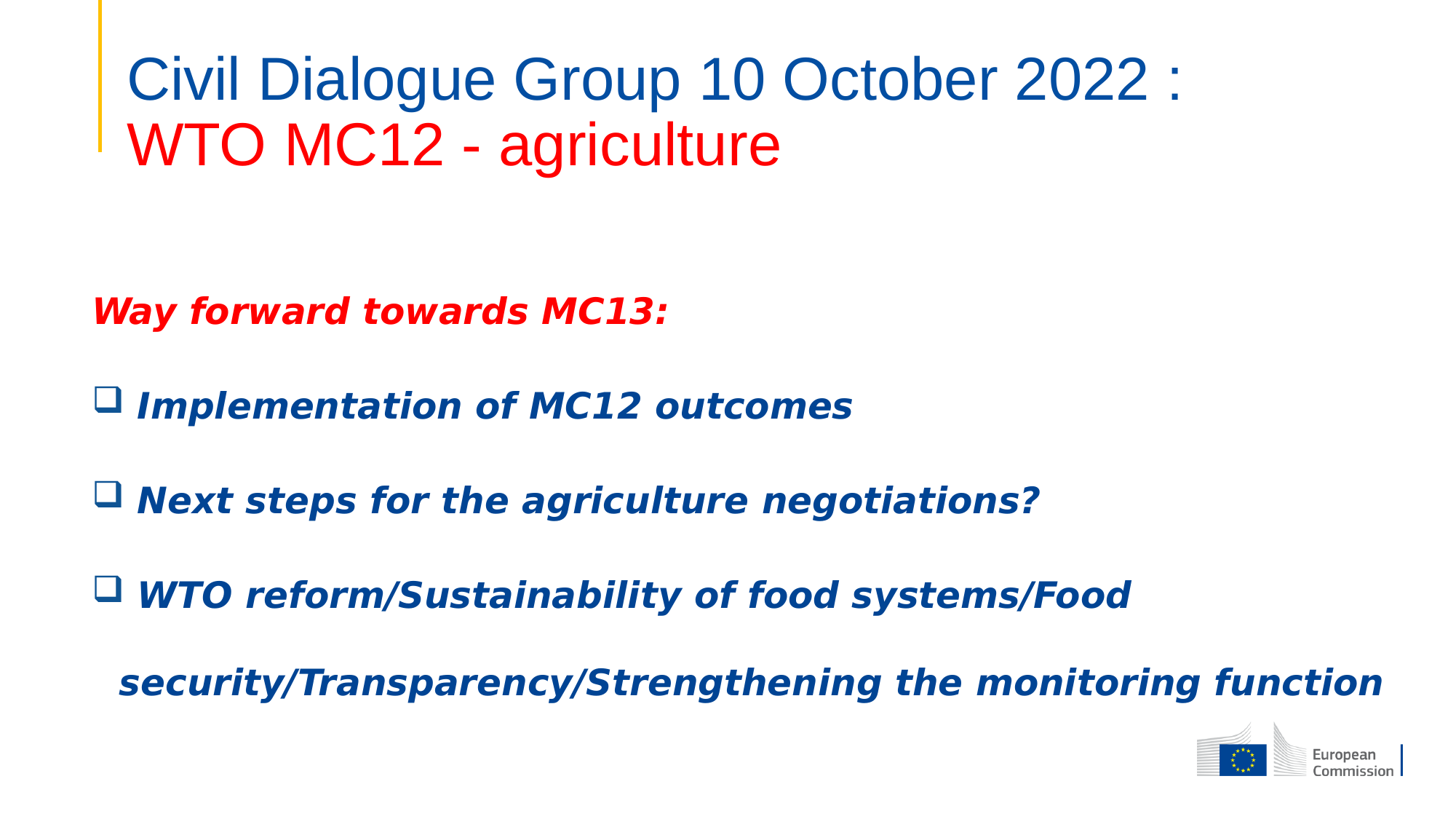

# Civil Dialogue Group 10 October 2022 : WTO MC12 - agriculture

Way forward towards MC13:
 Implementation of MC12 outcomes
 Next steps for the agriculture negotiations?
 WTO reform/Sustainability of food systems/Food security/Transparency/Strengthening the monitoring function